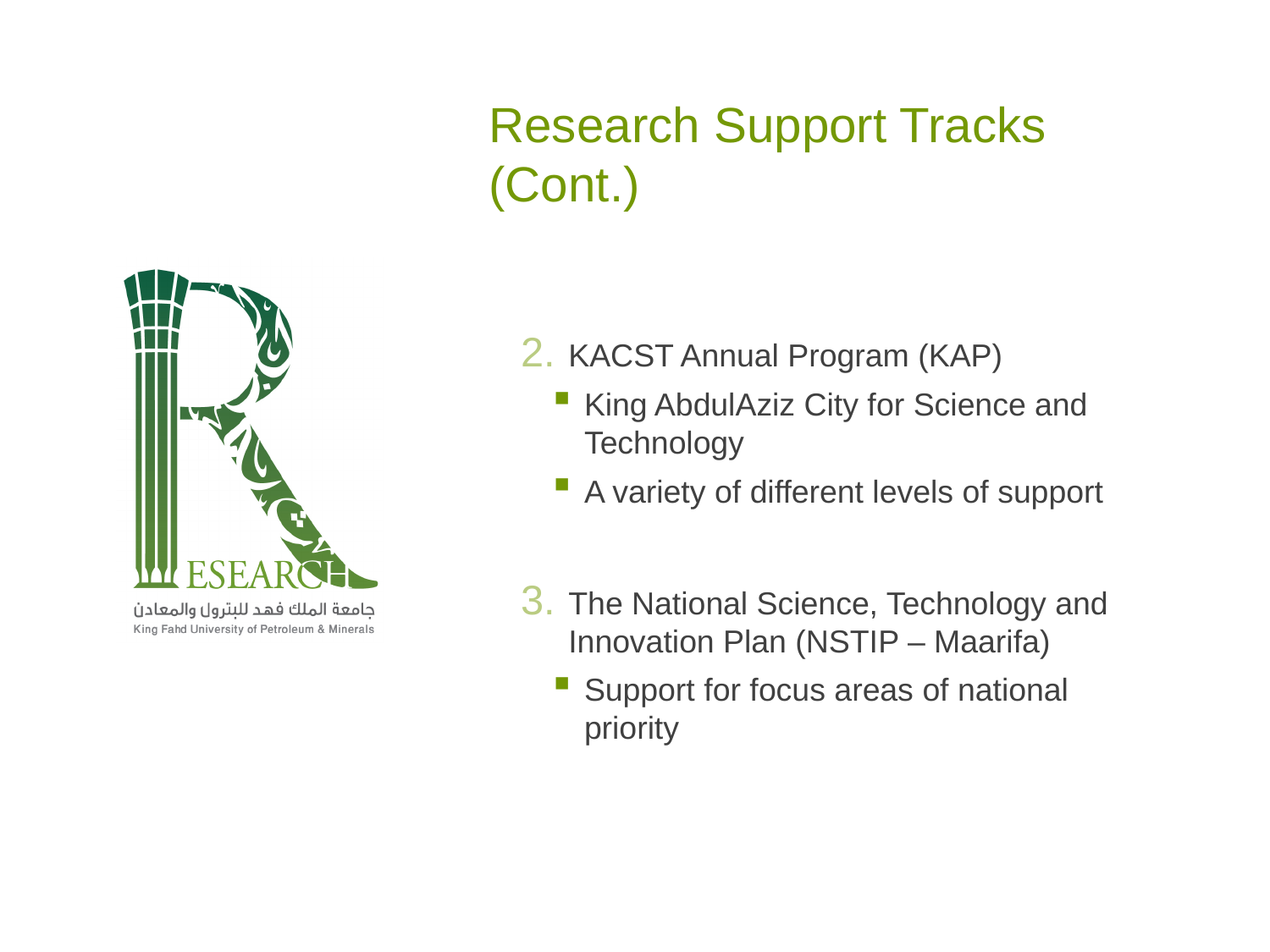

# Research Support Tracks (Cont.)

KACST Annual Program (KAP)
King AbdulAziz City for Science and Technology
A variety of different levels of support

The National Science, Technology and Innovation Plan (NSTIP – Maarifa)
Support for focus areas of national priority